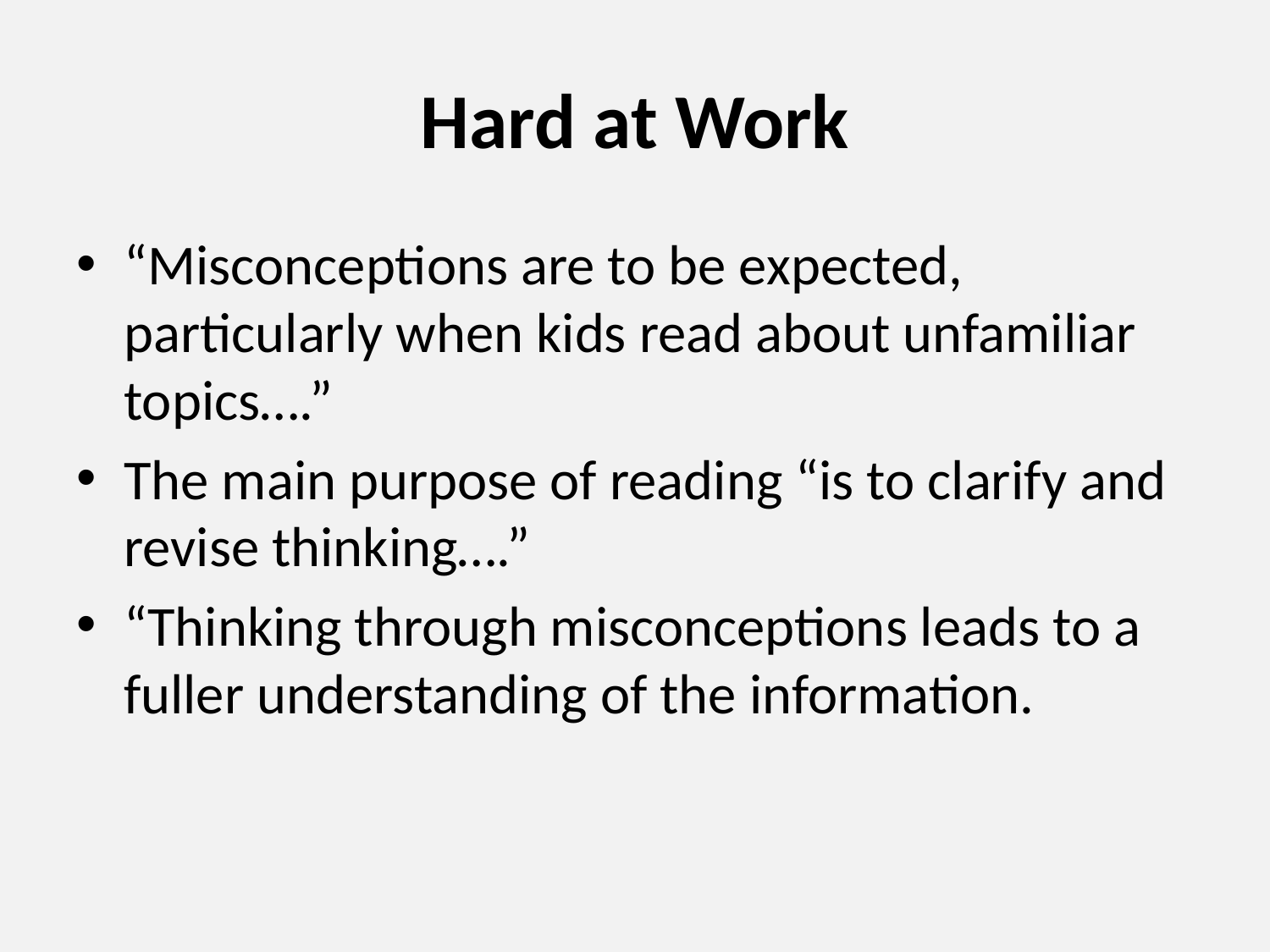

# Hard at Work
“Misconceptions are to be expected, particularly when kids read about unfamiliar topics….”
The main purpose of reading “is to clarify and revise thinking….”
“Thinking through misconceptions leads to a fuller understanding of the information.